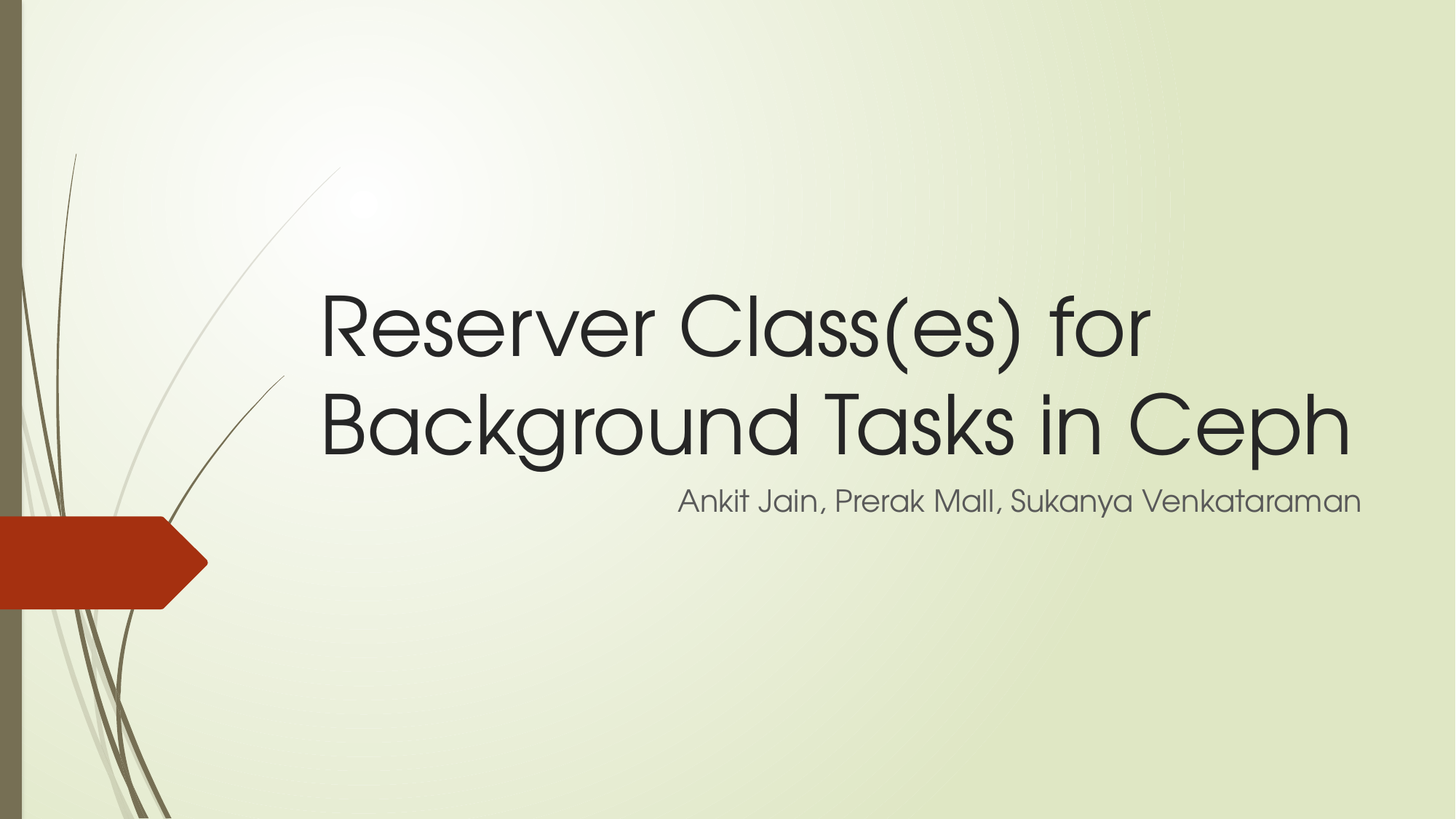

# Reserver Class(es) for Background Tasks in Ceph
Ankit Jain, Prerak Mall, Sukanya Venkataraman